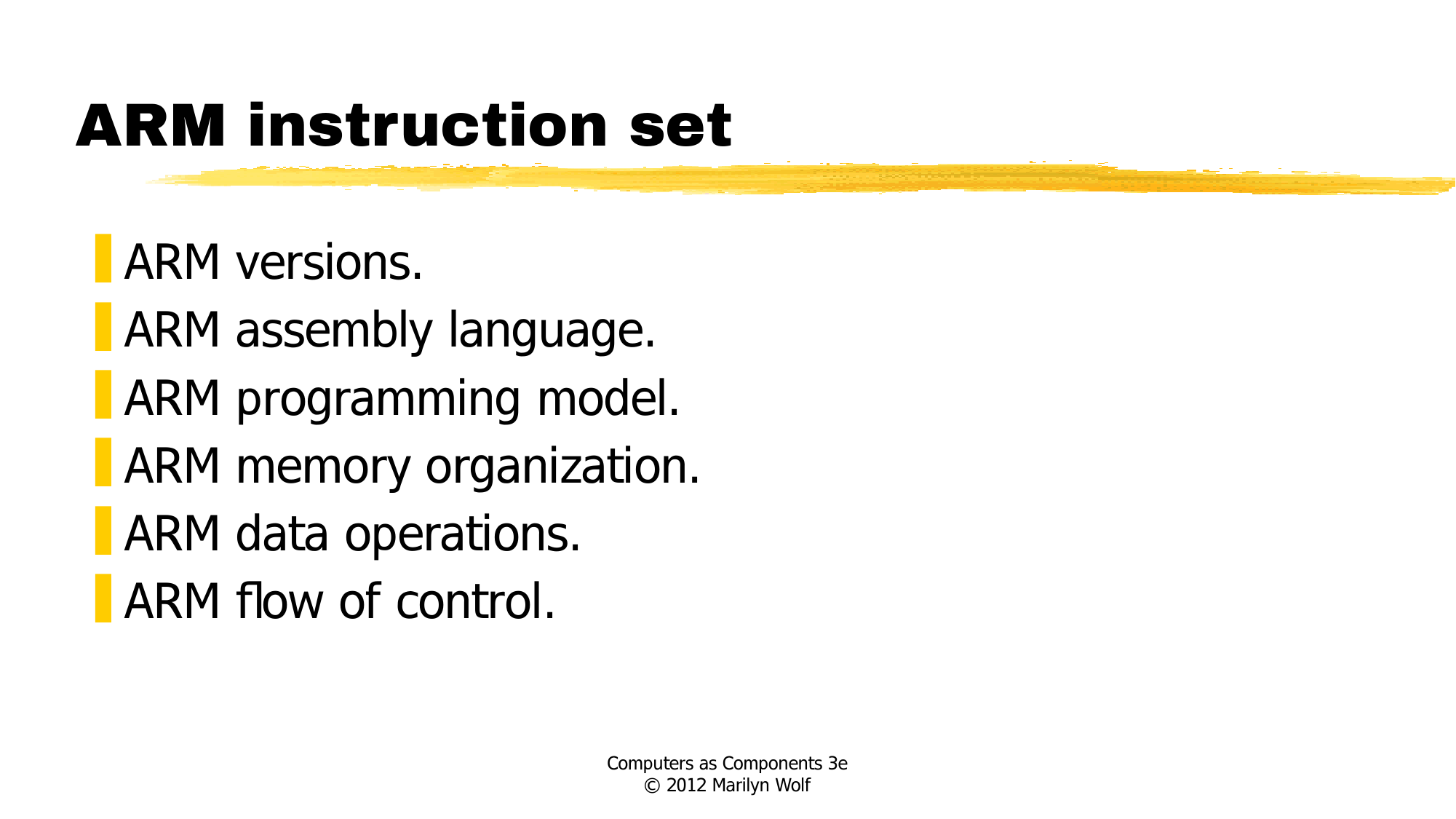

# ARM instruction set
ARM versions.
ARM assembly language.
ARM programming model.
ARM memory organization.
ARM data operations.
ARM flow of control.